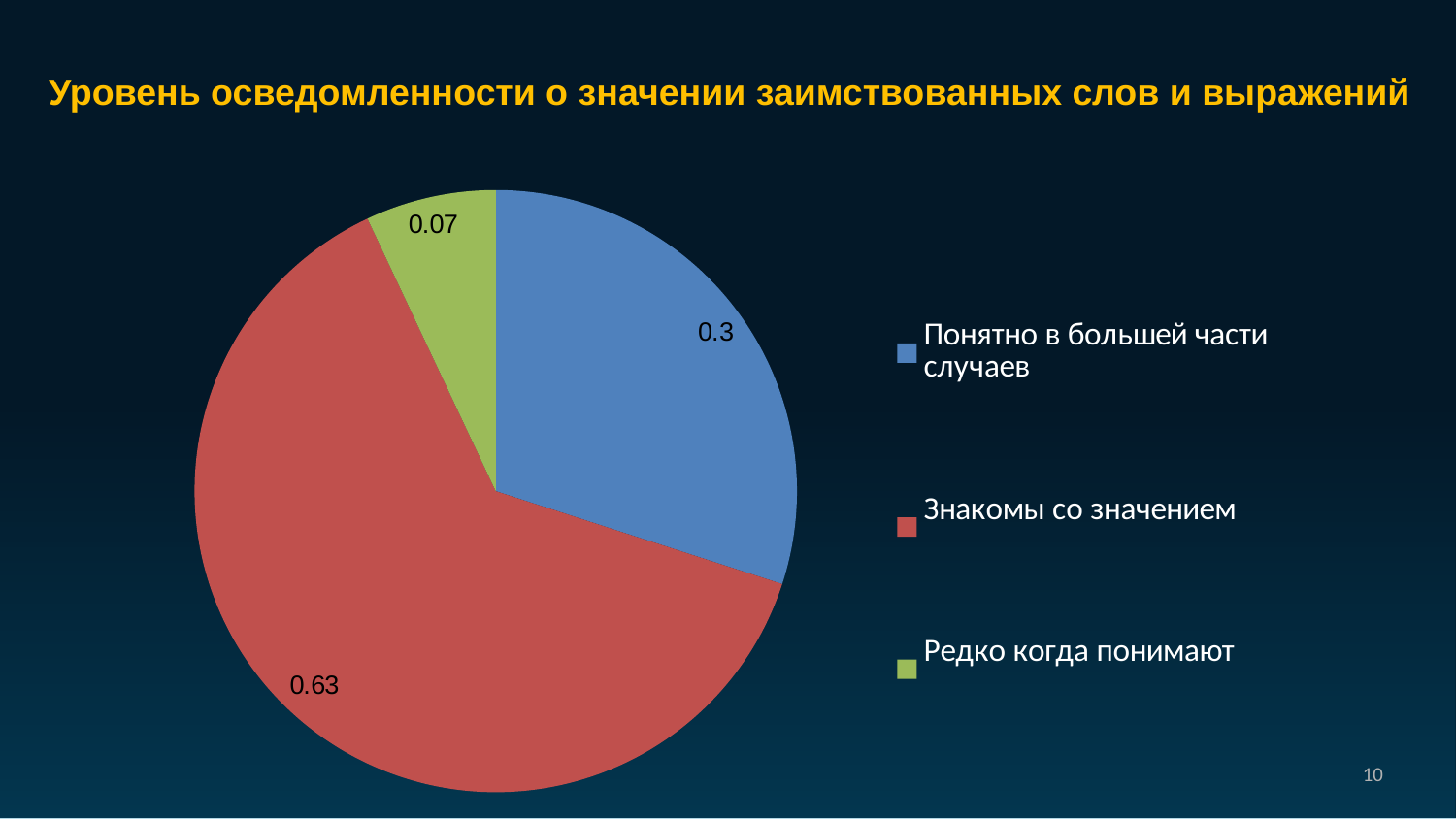

Уровень осведомленности о значении заимствованных слов и выражений

### Chart

| Category | Столбец1 |
|---|---|
| Понятно в большей части случаев | 0.3 |
| Знакомы со значением | 0.63 |
| Редко когда понимают | 0.07 |
10